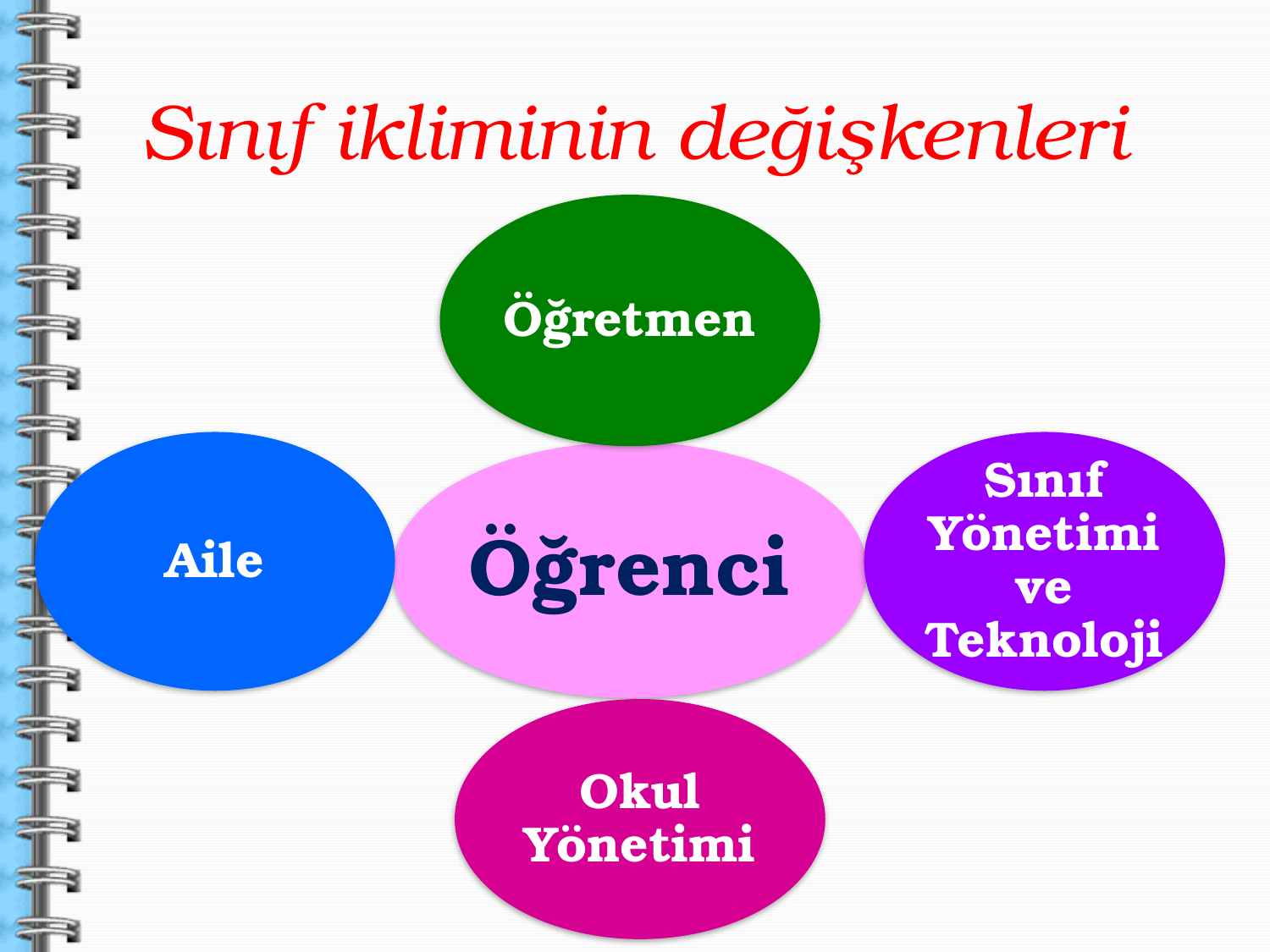

Sınıf ikliminin değişkenleri
Öğrenci

Öğretmen

Sınıf Yönetimi ve Teknoloji

Okul Yönetimi

Aile